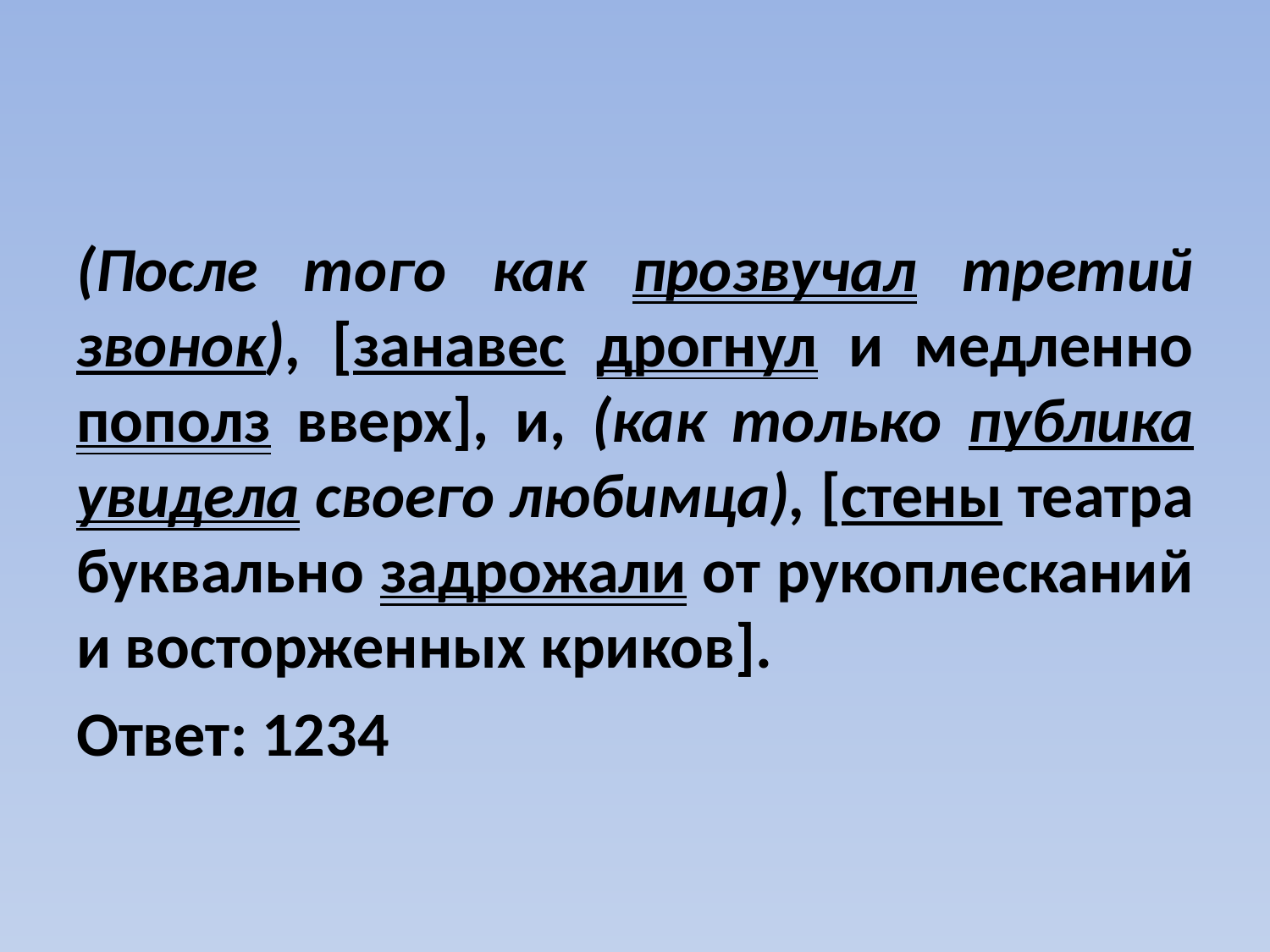

#
(После того как прозвучал третий звонок), [занавес дрогнул и медленно пополз вверх], и, (как только публика увидела своего любимца), [стены театра буквально задрожали от рукоплесканий и восторженных криков].
Ответ: 1234